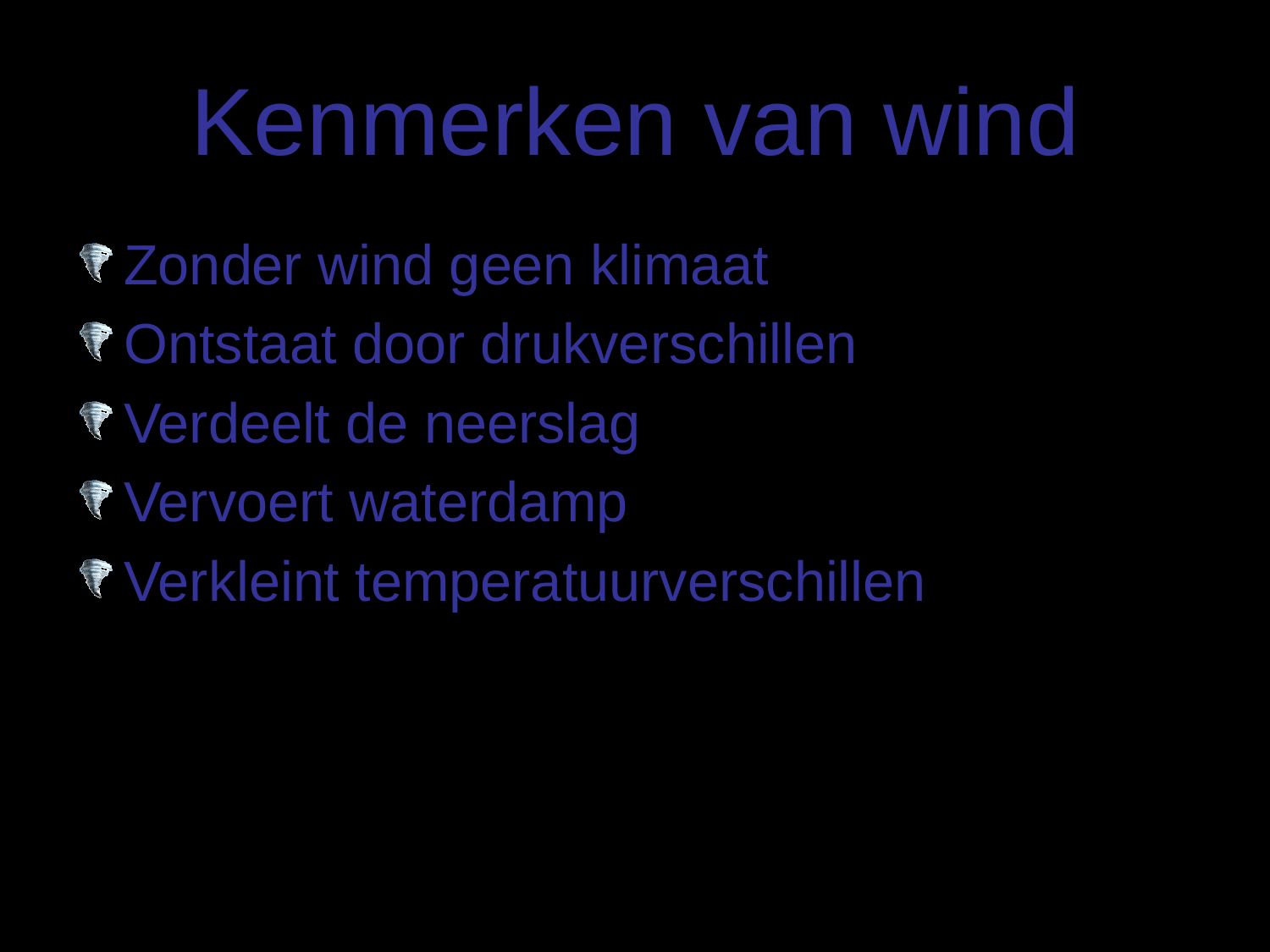

# Kenmerken van wind
Zonder wind geen klimaat
Ontstaat door drukverschillen
Verdeelt de neerslag
Vervoert waterdamp
Verkleint temperatuurverschillen